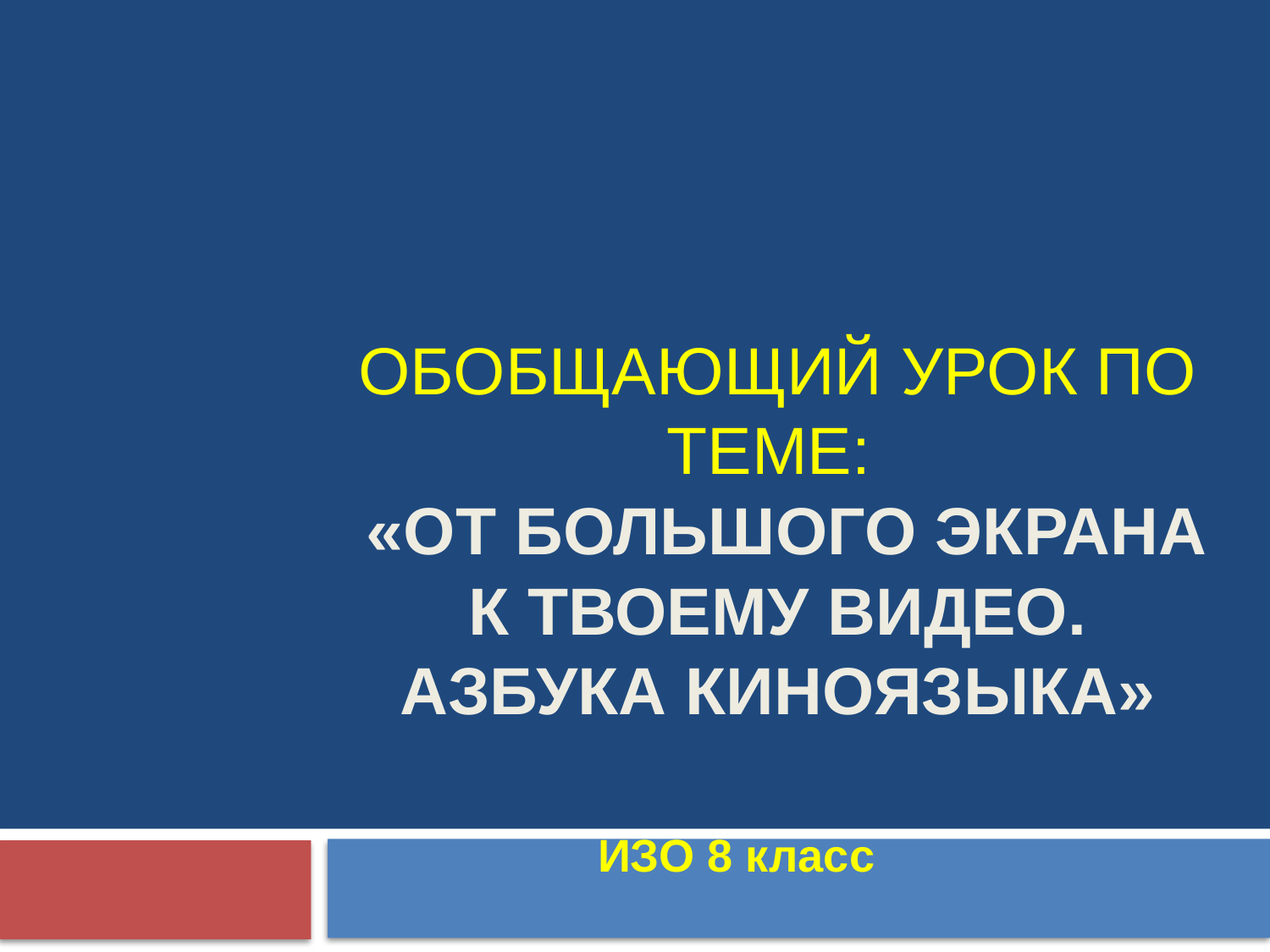

# Обобщающий урок по теме: «От большого экрана к твоему видео. Азбука киноязыка»
ИЗО 8 класс